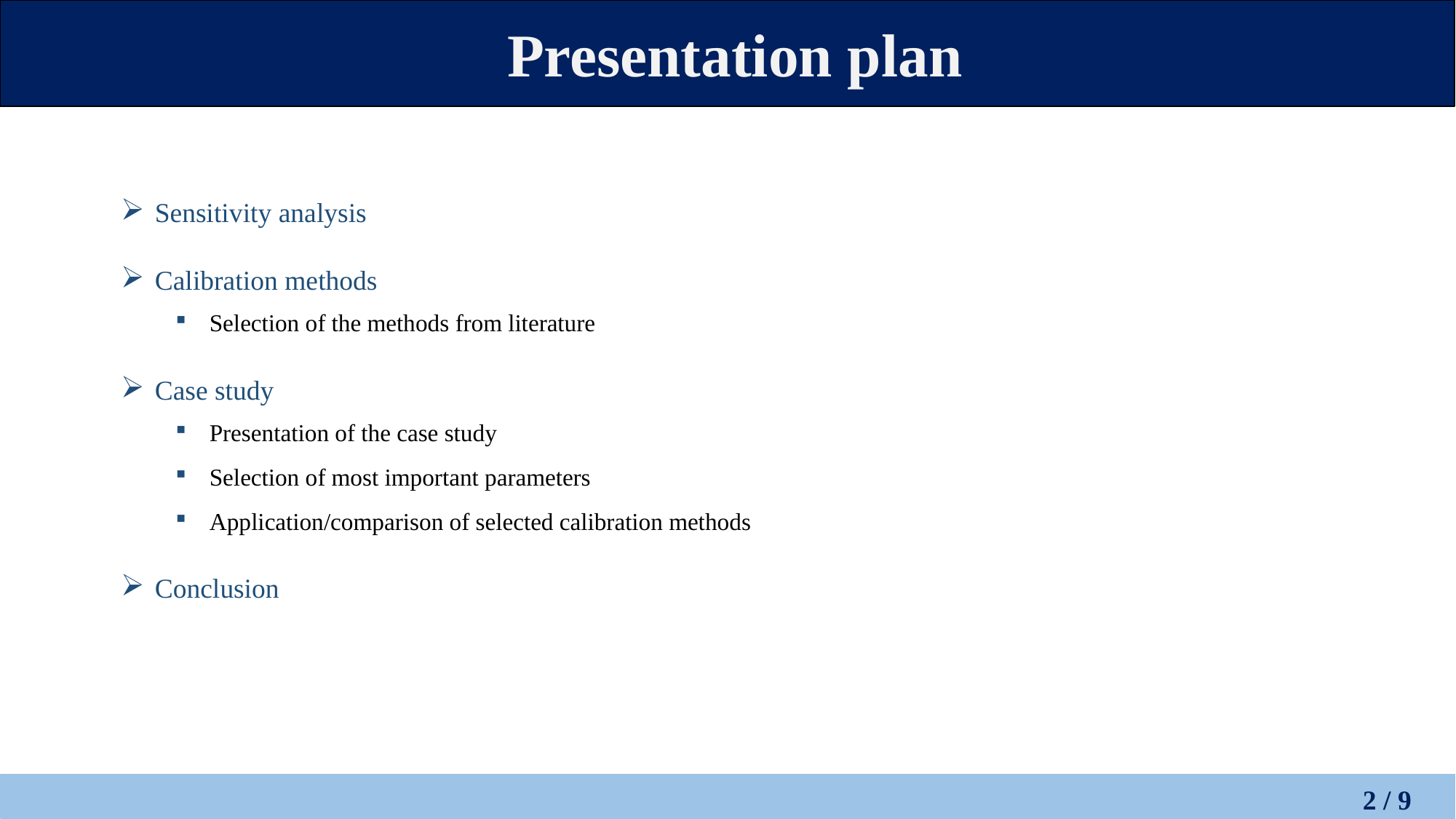

Presentation plan
| Sensitivity analysis |
| --- |
|  |
|  |
| Calibration methods |
| --- |
| Selection of the methods from literature |
| Case study |
| --- |
| Presentation of the case study |
| Selection of most important parameters |
| Application/comparison of selected calibration methods |
| Conclusion |
| --- |
|  |

2 / 9